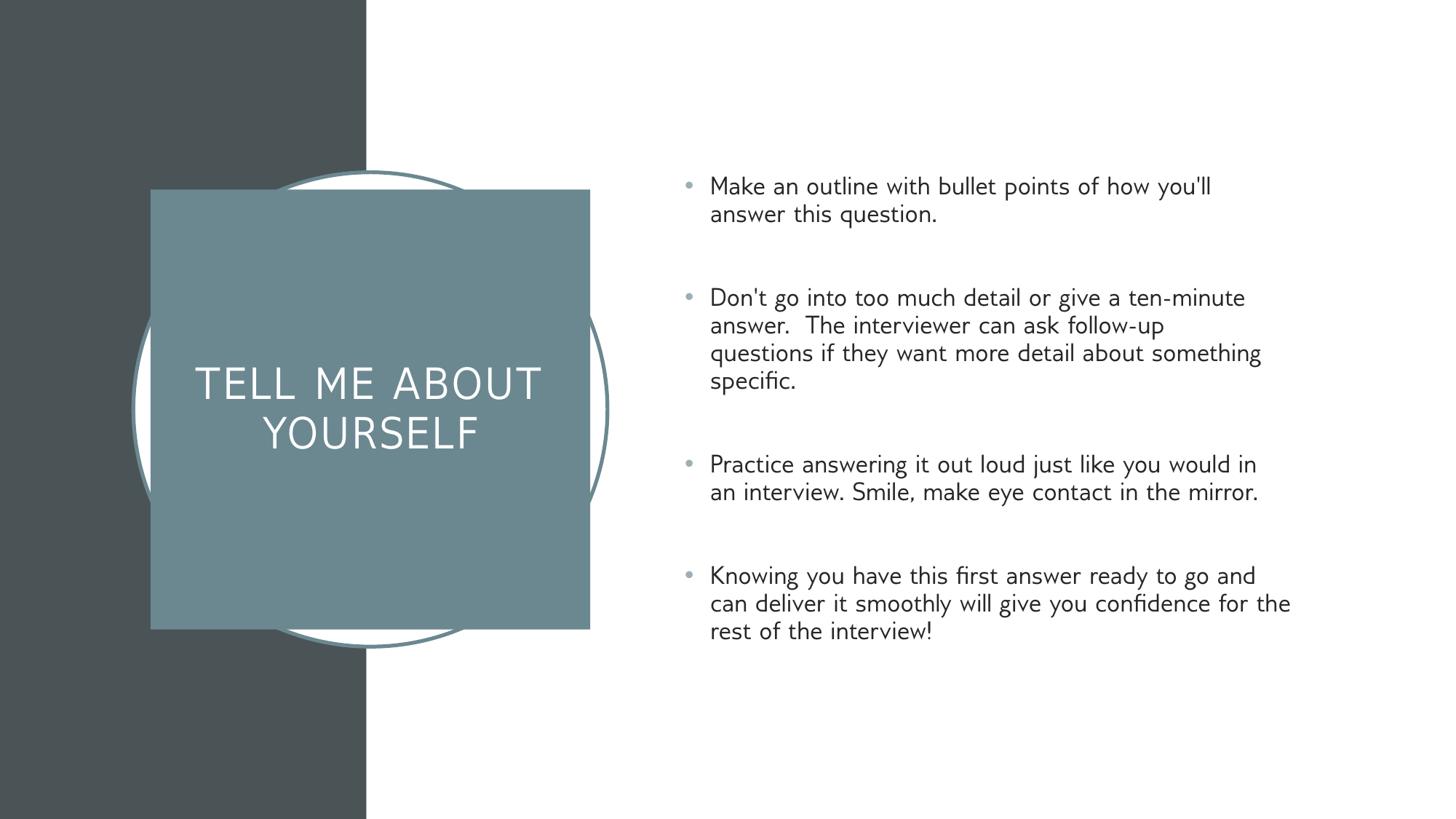

Make an outline with bullet points of how you'll answer this question.

Don't go into too much detail or give a ten-minute answer.  The interviewer can ask follow-up questions if they want more detail about something specific.

Practice answering it out loud just like you would in an interview. Smile, make eye contact in the mirror.

Knowing you have this first answer ready to go and can deliver it smoothly will give you confidence for the rest of the interview!

# Tell me About Yourself